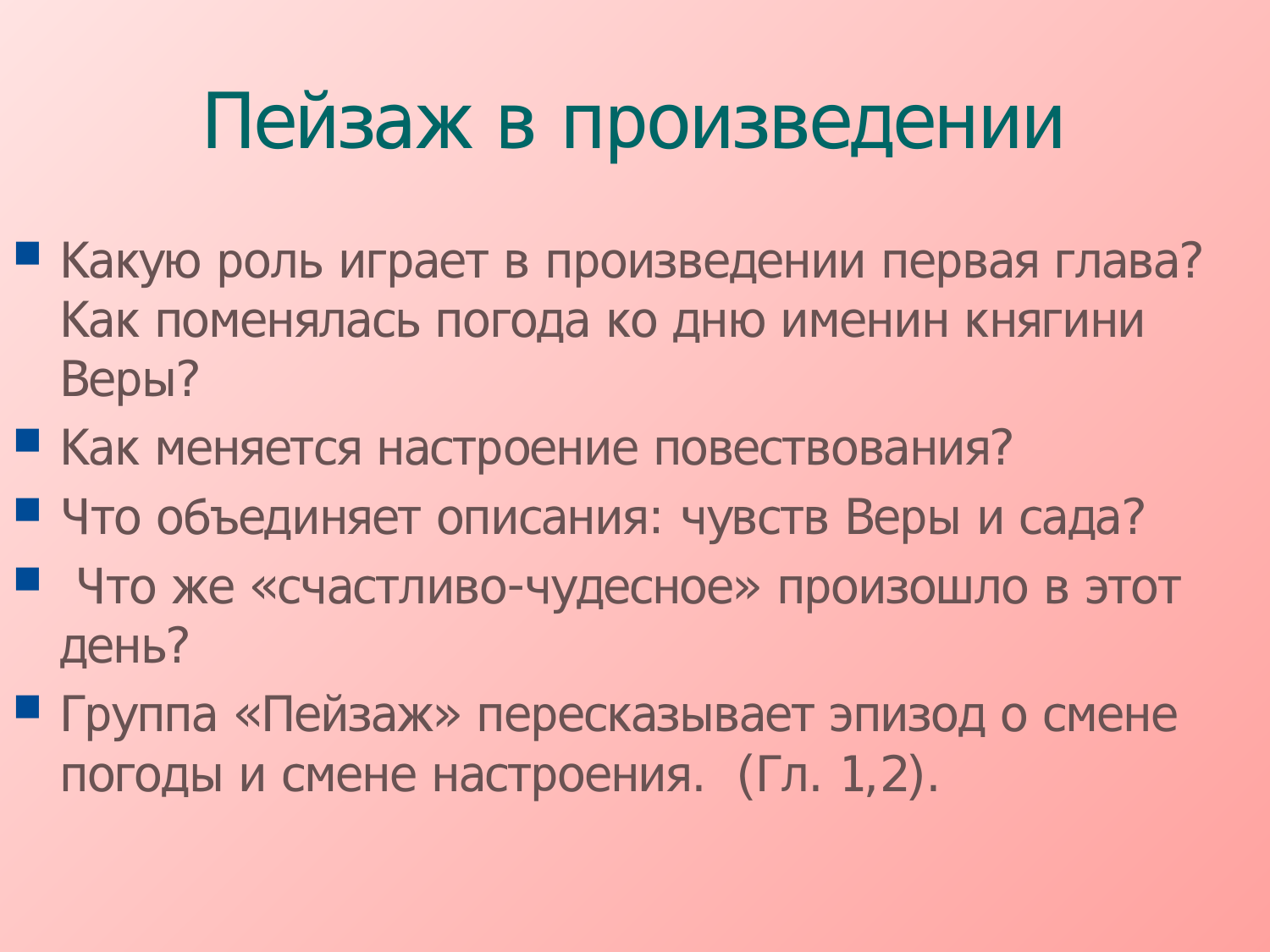

# Пейзаж в произведении
Какую роль играет в произведении первая глава? Как поменялась погода ко дню именин княгини Веры?
Как меняется настроение повествования?
Что объединяет описания: чувств Веры и сада?
 Что же «счастливо-чудесное» произошло в этот день?
Группа «Пейзаж» пересказывает эпизод о смене погоды и смене настроения.  (Гл. 1,2).